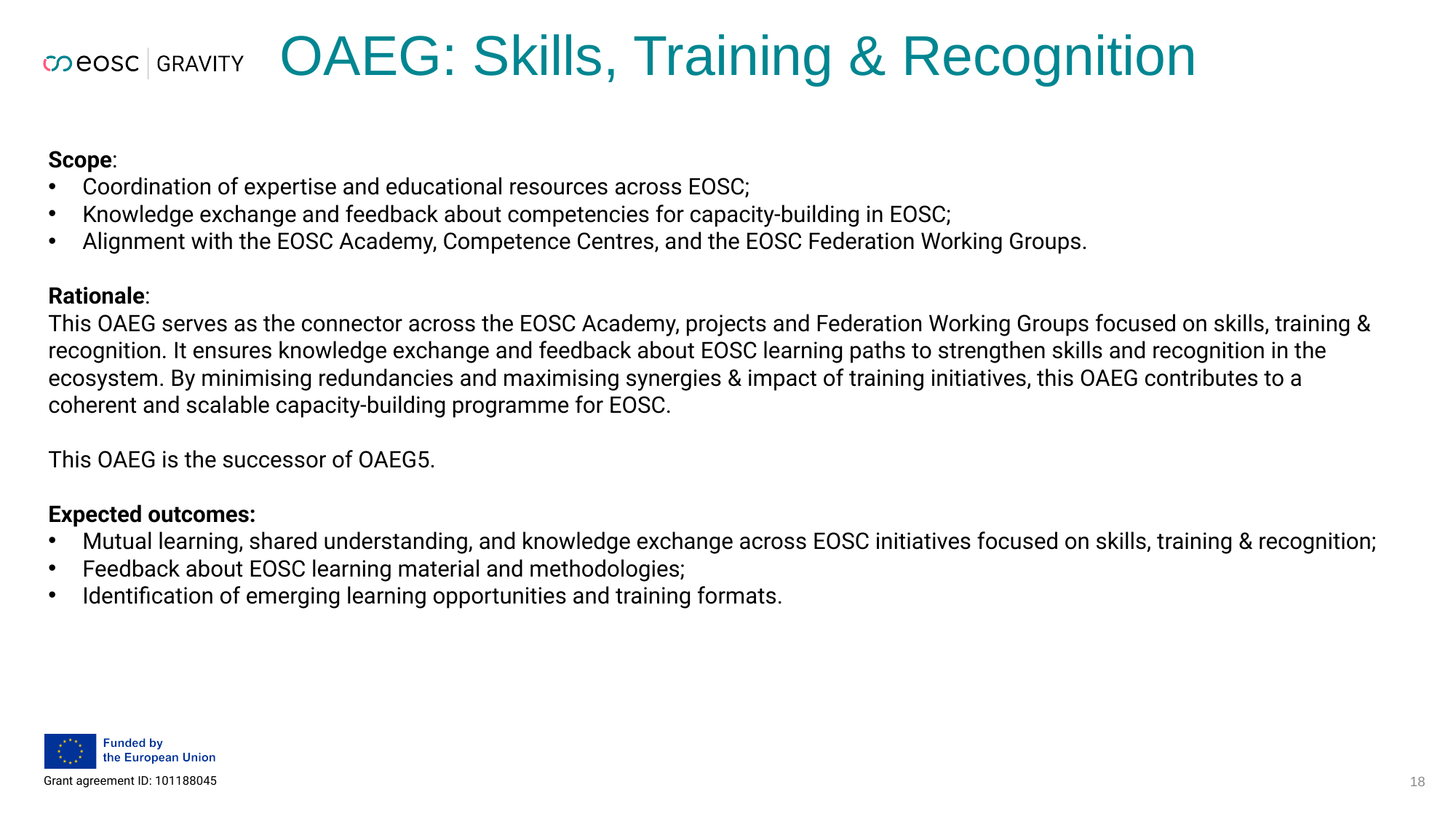

# OAEG: Skills, Training & Recognition
Scope:
Coordination of expertise and educational resources across EOSC;
Knowledge exchange and feedback about competencies for capacity-building in EOSC;
Alignment with the EOSC Academy, Competence Centres, and the EOSC Federation Working Groups.

Rationale:
This OAEG serves as the connector across the EOSC Academy, projects and Federation Working Groups focused on skills, training & recognition. It ensures knowledge exchange and feedback about EOSC learning paths to strengthen skills and recognition in the ecosystem. By minimising redundancies and maximising synergies & impact of training initiatives, this OAEG contributes to a coherent and scalable capacity-building programme for EOSC.
This OAEG is the successor of OAEG5.
Expected outcomes:
Mutual learning, shared understanding, and knowledge exchange across EOSC initiatives focused on skills, training & recognition;
Feedback about EOSC learning material and methodologies;
Identification of emerging learning opportunities and training formats.
18